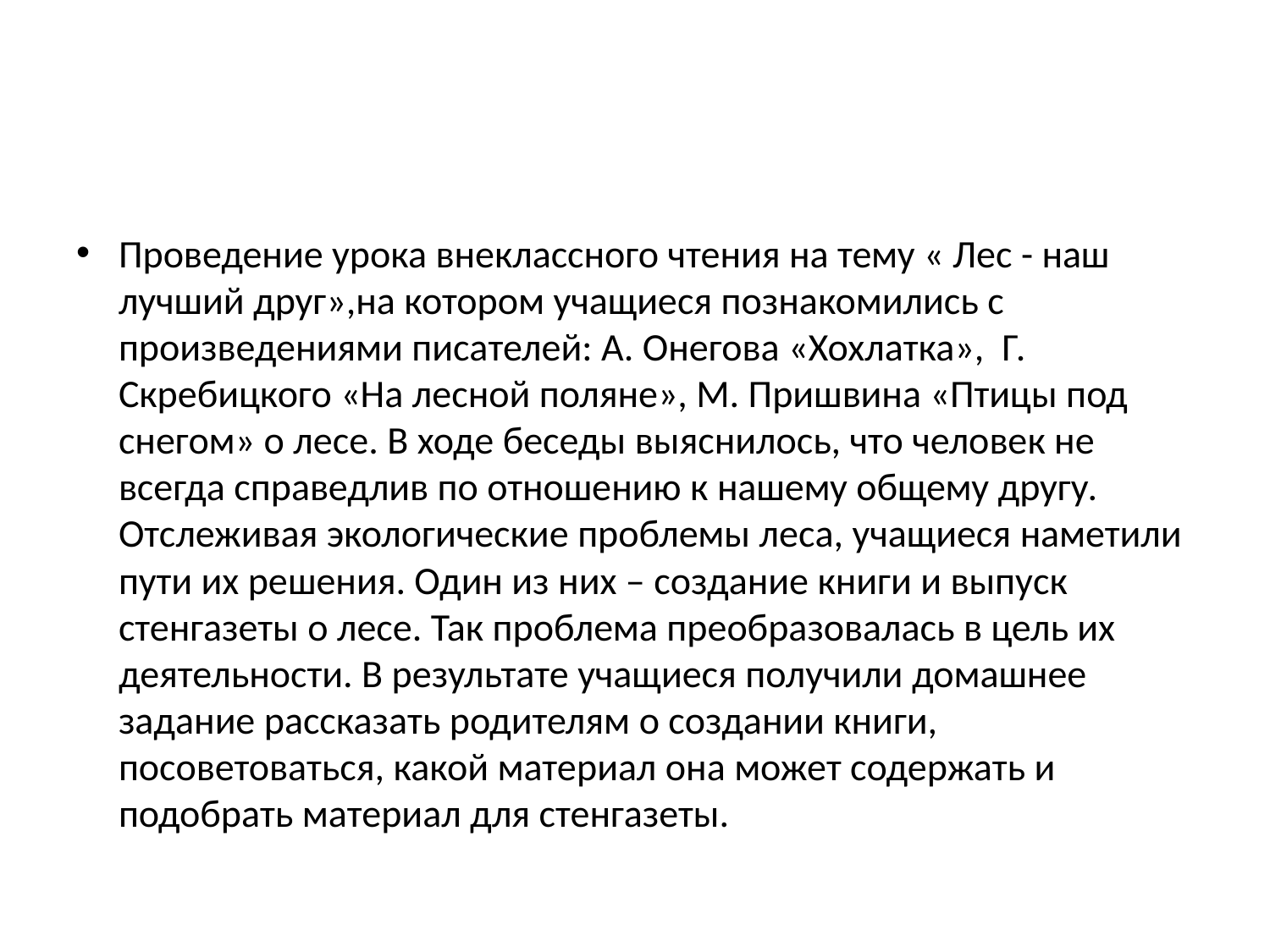

#
Проведение урока внеклассного чтения на тему « Лес - наш лучший друг»,на котором учащиеся познакомились с произведениями писателей: А. Онегова «Хохлатка»,  Г. Скребицкого «На лесной поляне», М. Пришвина «Птицы под снегом» о лесе. В ходе беседы выяснилось, что человек не всегда справедлив по отношению к нашему общему другу. Отслеживая экологические проблемы леса, учащиеся наметили пути их решения. Один из них – создание книги и выпуск стенгазеты о лесе. Так проблема преобразовалась в цель их деятельности. В результате учащиеся получили домашнее задание рассказать родителям о создании книги, посоветоваться, какой материал она может содержать и подобрать материал для стенгазеты.